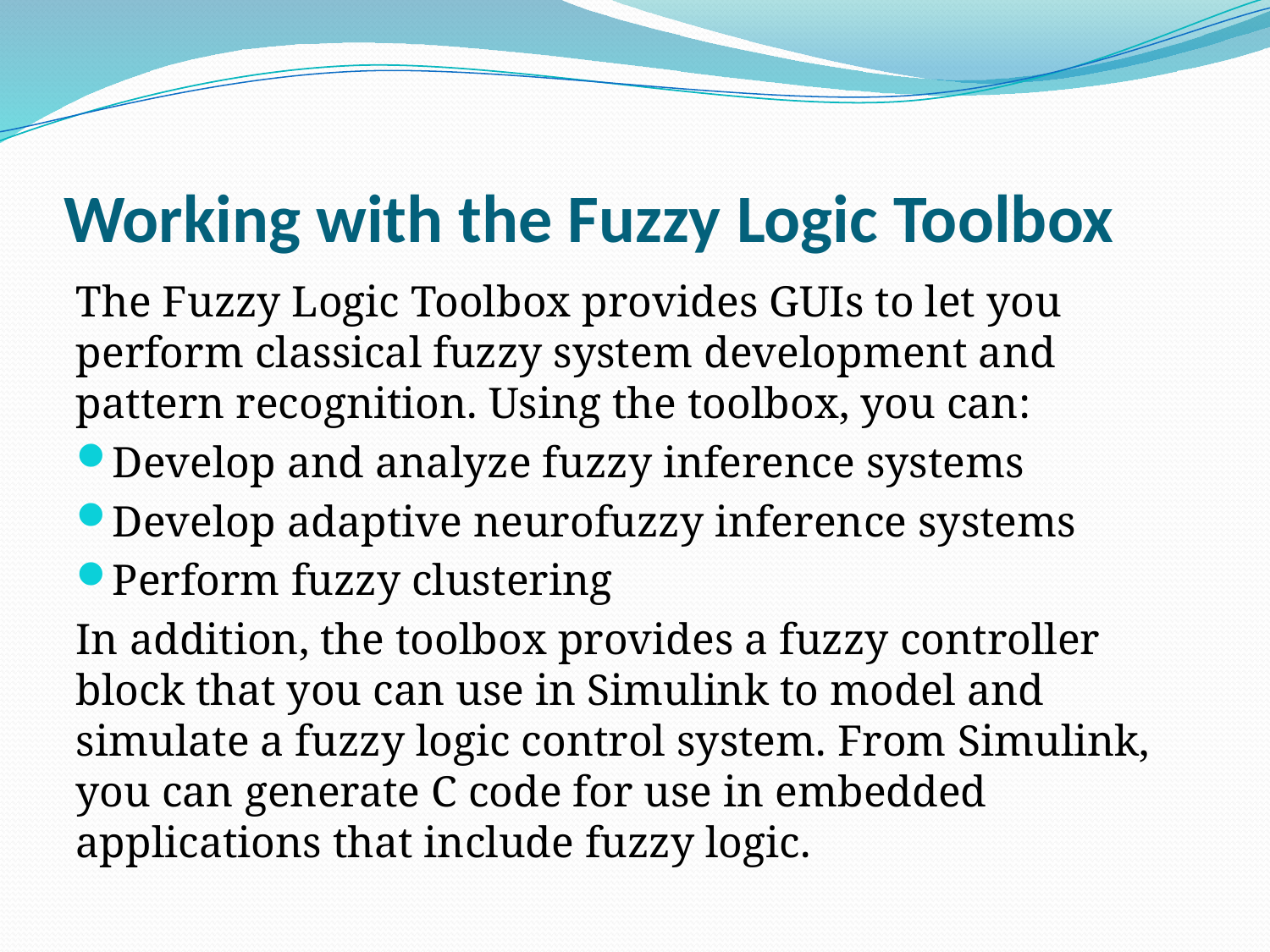

# Working with the Fuzzy Logic Toolbox
The Fuzzy Logic Toolbox provides GUIs to let you perform classical fuzzy system development and pattern recognition. Using the toolbox, you can:
Develop and analyze fuzzy inference systems
Develop adaptive neurofuzzy inference systems
Perform fuzzy clustering
In addition, the toolbox provides a fuzzy controller block that you can use in Simulink to model and simulate a fuzzy logic control system. From Simulink, you can generate C code for use in embedded applications that include fuzzy logic.